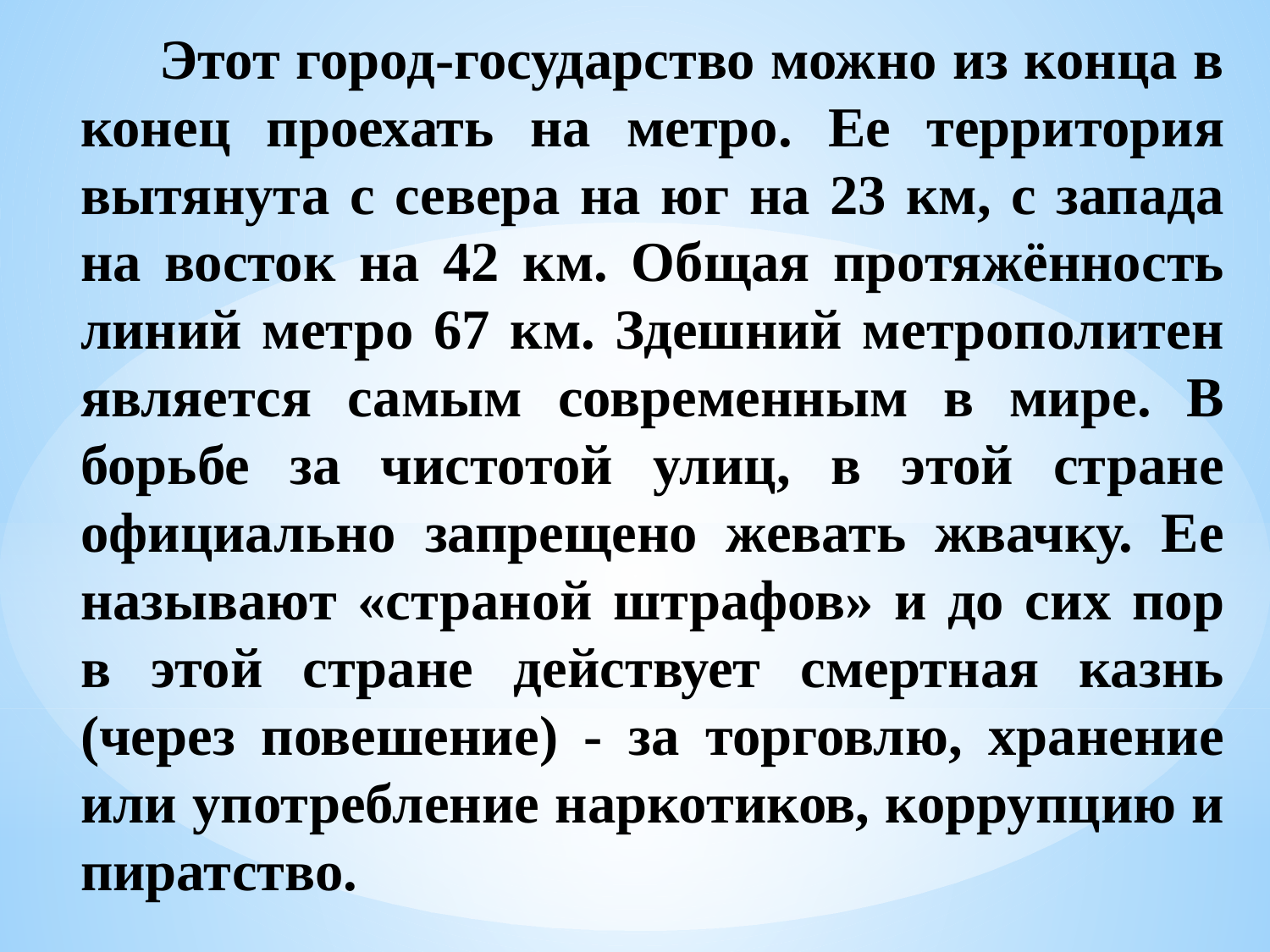

Этот город-государство можно из конца в конец проехать на метро. Ее территория вытянута с севера на юг на 23 км, с запада на восток на 42 км. Общая протяжённость линий метро 67 км. Здешний метрополитен является самым современным в мире. В борьбе за чистотой улиц, в этой стране официально запрещено жевать жвачку. Ее называют «страной штрафов» и до сих пор в этой стране действует смертная казнь (через повешение) - за торговлю, хранение или употребление наркотиков, коррупцию и пиратство.